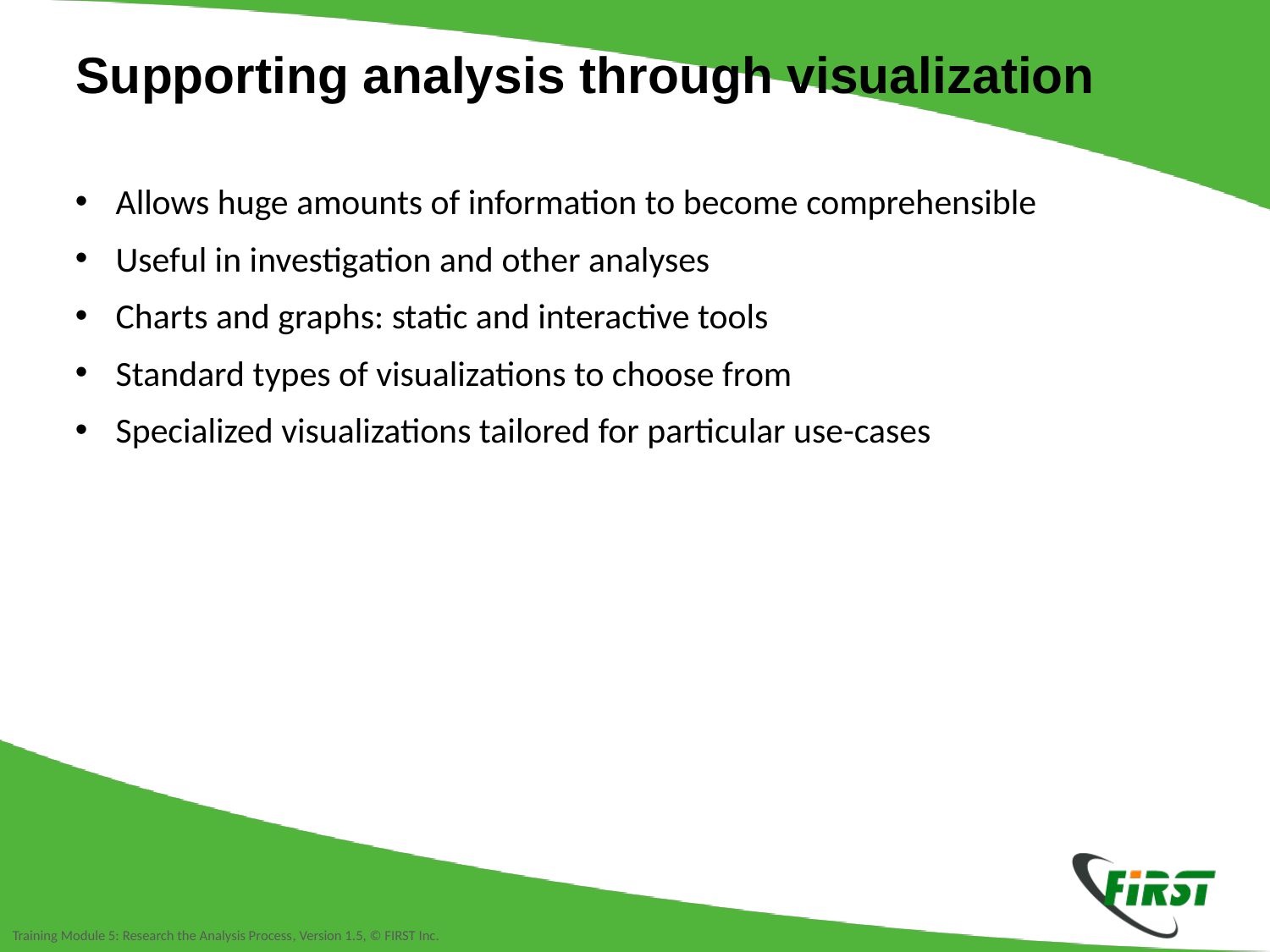

Supporting analysis through visualization
Allows huge amounts of information to become comprehensible
Useful in investigation and other analyses
Charts and graphs: static and interactive tools
Standard types of visualizations to choose from
Specialized visualizations tailored for particular use-cases